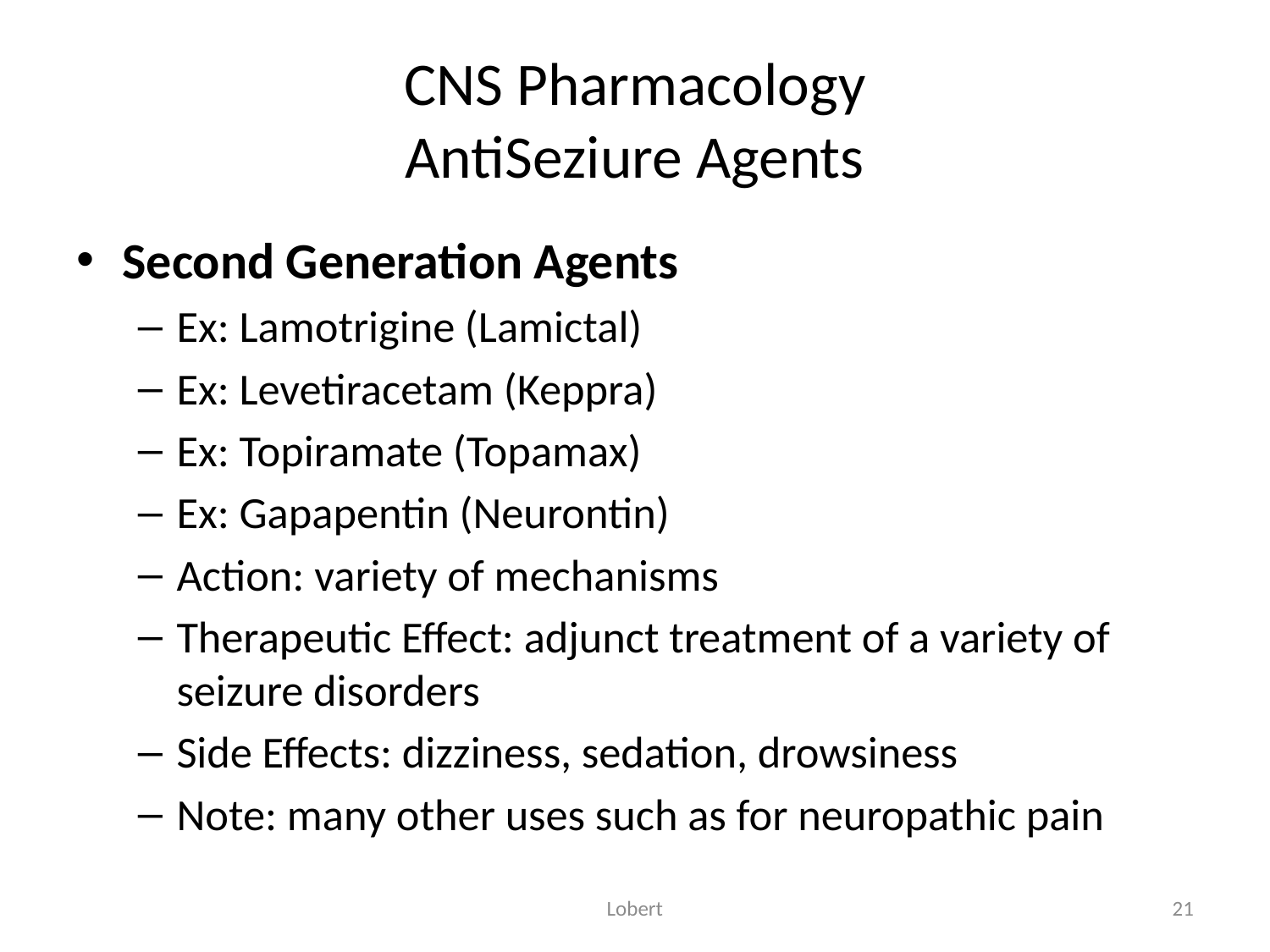

# CNS Pharmacology AntiSeziure Agents
Second Generation Agents
Ex: Lamotrigine (Lamictal)
Ex: Levetiracetam (Keppra)
Ex: Topiramate (Topamax)
Ex: Gapapentin (Neurontin)
Action: variety of mechanisms
Therapeutic Effect: adjunct treatment of a variety of seizure disorders
Side Effects: dizziness, sedation, drowsiness
Note: many other uses such as for neuropathic pain
Lobert
21